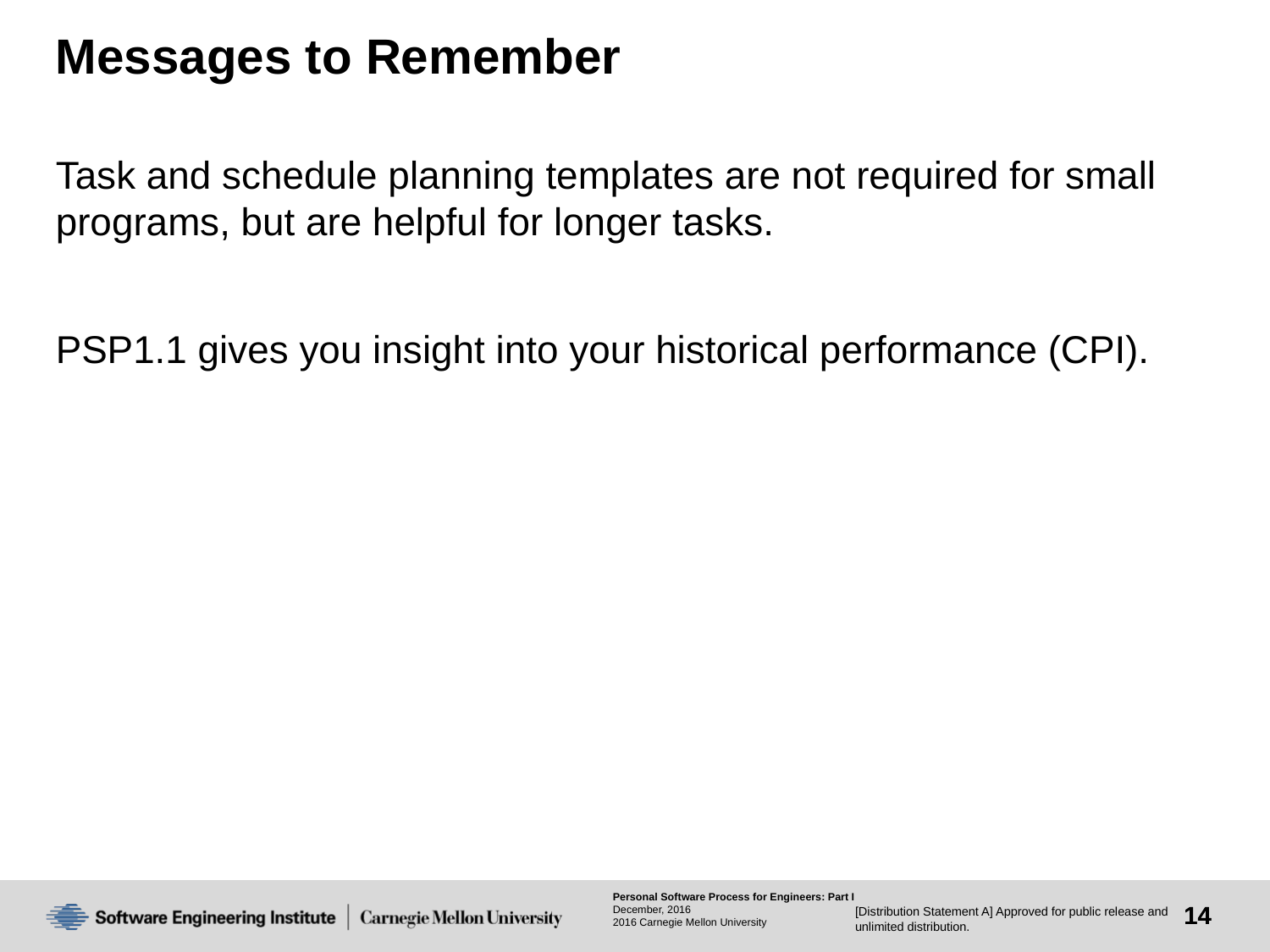

# Messages to Remember
Task and schedule planning templates are not required for small programs, but are helpful for longer tasks.

PSP1.1 gives you insight into your historical performance (CPI).